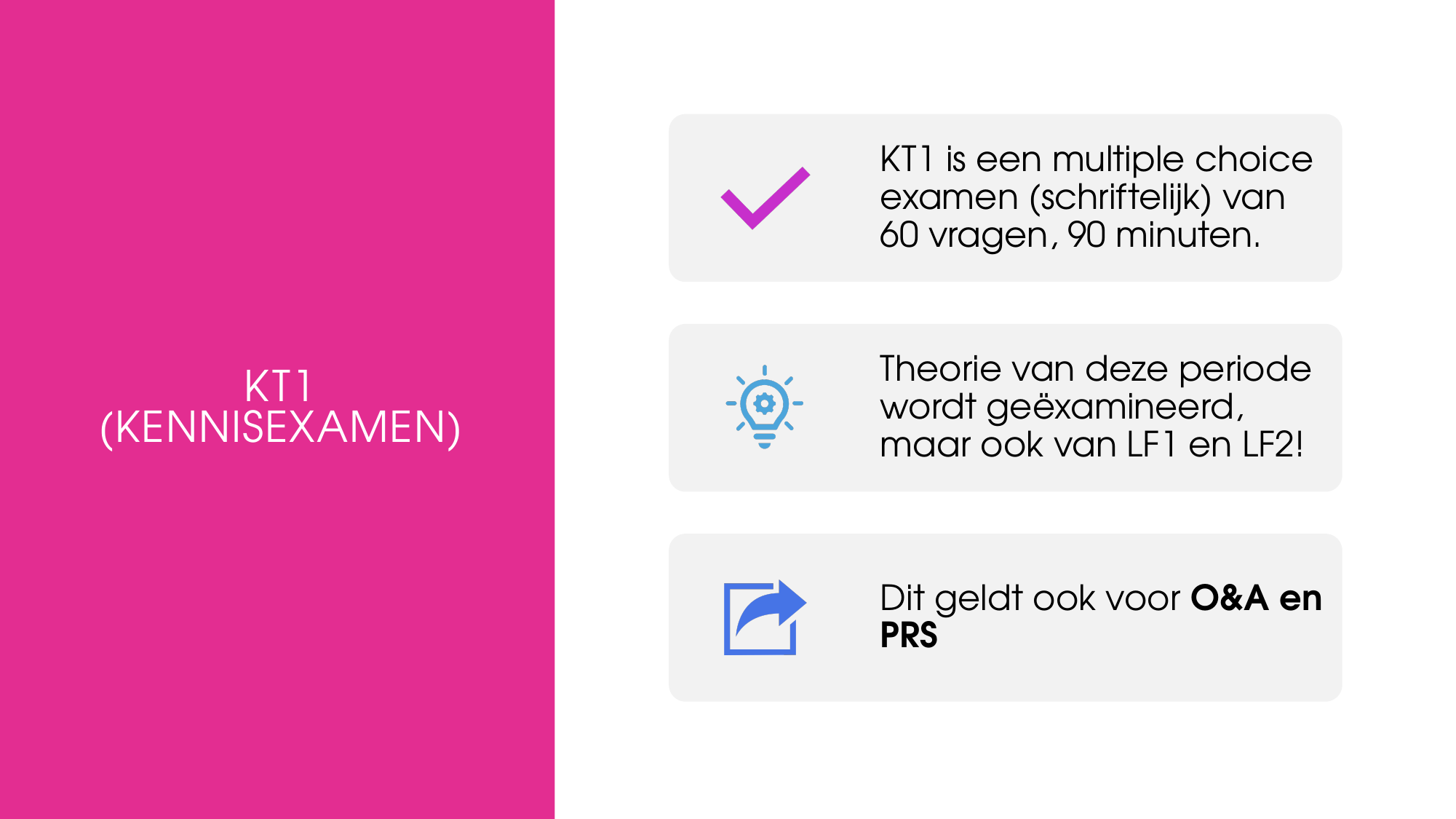

# Kt1 (kennisexamen)
KT1 is een multiple choice examen (schriftelijk) van 60 vragen, 90 minuten.
Theorie van deze periode wordt geëxamineerd, maar ook van LF1 en LF2!
Dit geldt ook voor O&A en PRS